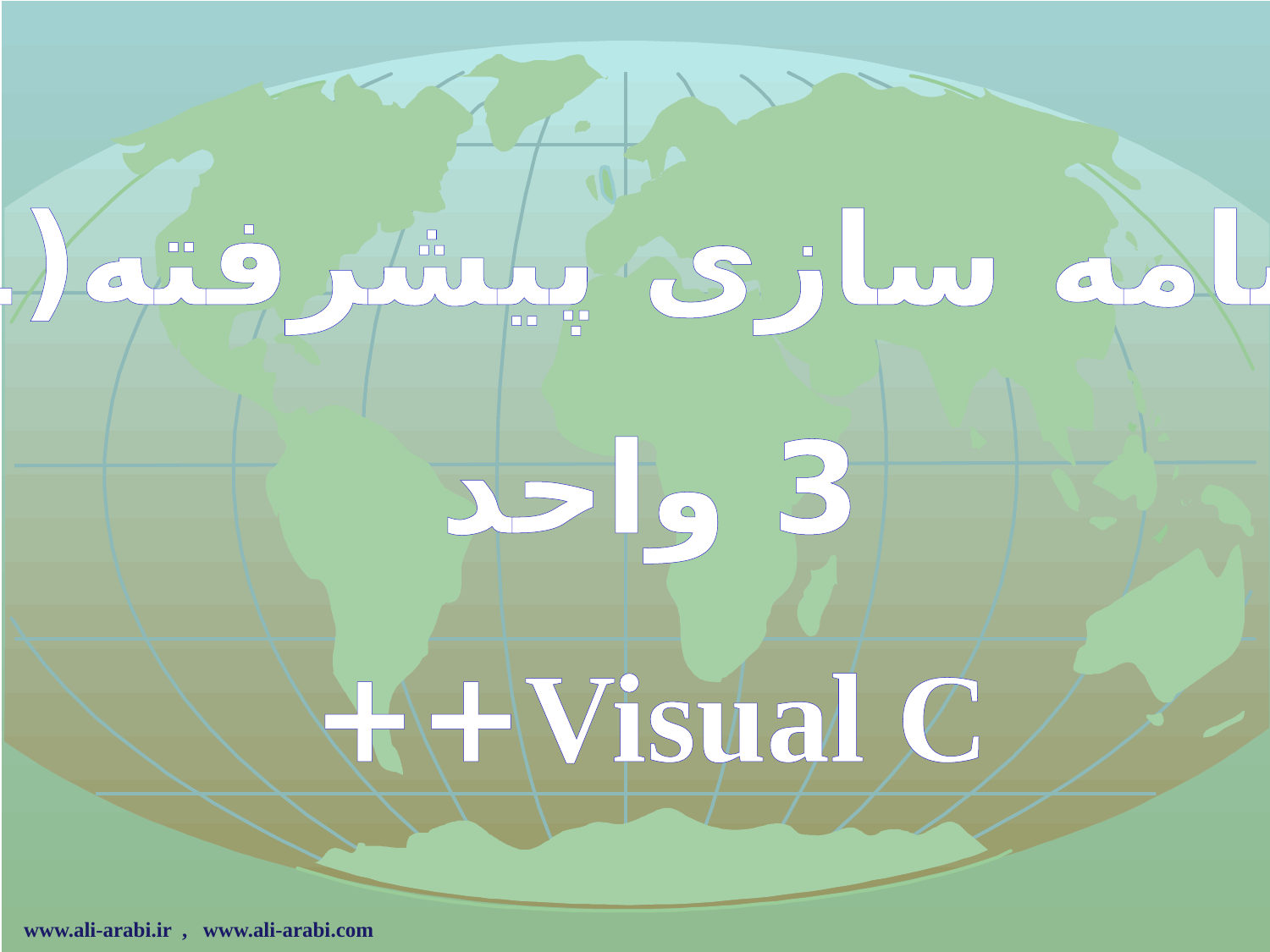

برنامه سازی پیشرفته(1)
3 واحد
Visual C++